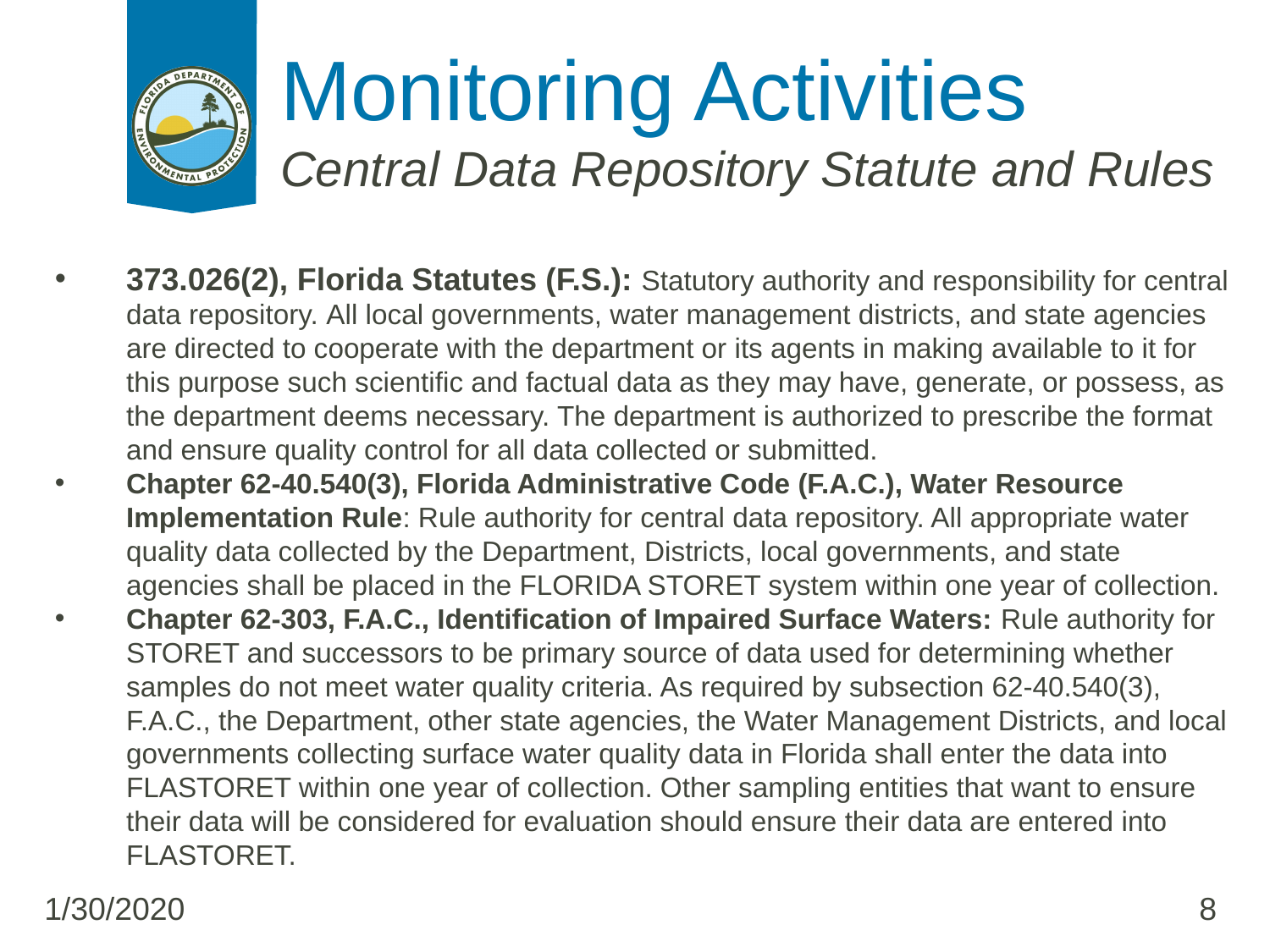

# Monitoring Activities
Central Data Repository Statute and Rules
373.026(2), Florida Statutes (F.S.): Statutory authority and responsibility for central data repository. All local governments, water management districts, and state agencies are directed to cooperate with the department or its agents in making available to it for this purpose such scientific and factual data as they may have, generate, or possess, as the department deems necessary. The department is authorized to prescribe the format and ensure quality control for all data collected or submitted.
Chapter 62-40.540(3), Florida Administrative Code (F.A.C.), Water Resource Implementation Rule: Rule authority for central data repository. All appropriate water quality data collected by the Department, Districts, local governments, and state agencies shall be placed in the FLORIDA STORET system within one year of collection.
Chapter 62-303, F.A.C., Identification of Impaired Surface Waters: Rule authority for STORET and successors to be primary source of data used for determining whether samples do not meet water quality criteria. As required by subsection 62-40.540(3), F.A.C., the Department, other state agencies, the Water Management Districts, and local governments collecting surface water quality data in Florida shall enter the data into FLASTORET within one year of collection. Other sampling entities that want to ensure their data will be considered for evaluation should ensure their data are entered into FLASTORET.

1/30/2020